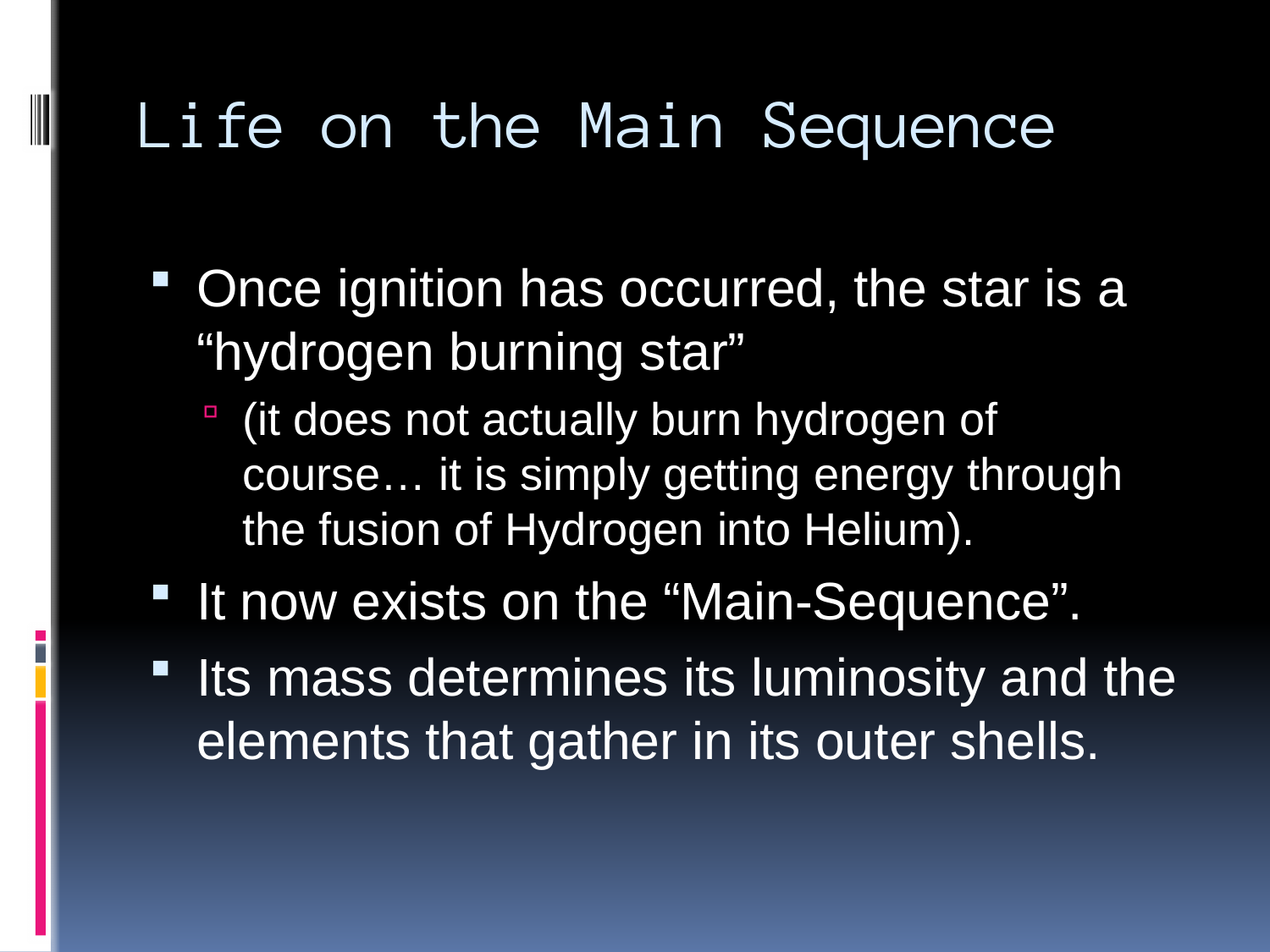

# Life on the Main Sequence
Once ignition has occurred, the star is a “hydrogen burning star”
(it does not actually burn hydrogen of course… it is simply getting energy through the fusion of Hydrogen into Helium).
It now exists on the “Main-Sequence”.
Its mass determines its luminosity and the elements that gather in its outer shells.